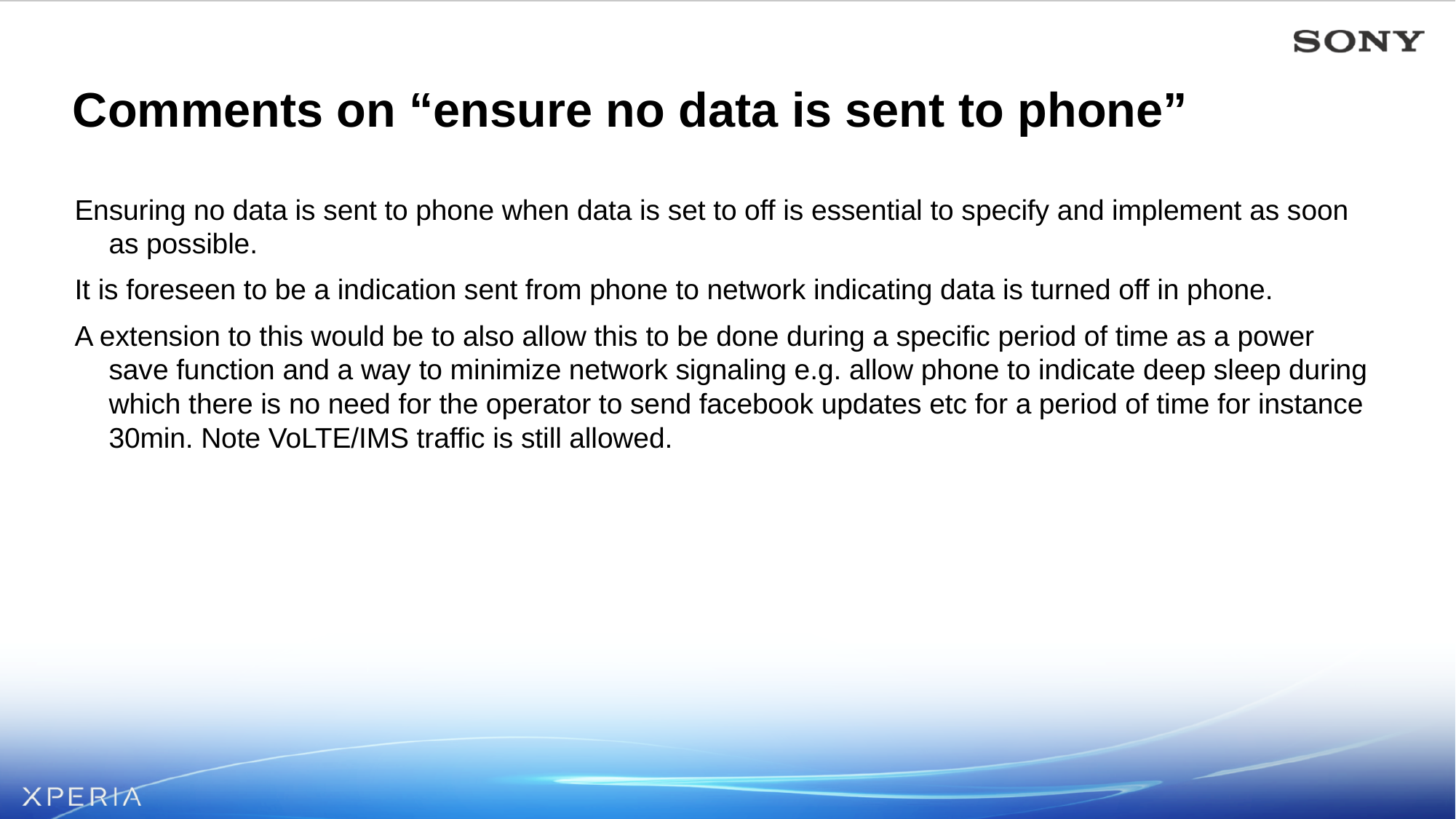

# Comments on “ensure no data is sent to phone”
Ensuring no data is sent to phone when data is set to off is essential to specify and implement as soon as possible.
It is foreseen to be a indication sent from phone to network indicating data is turned off in phone.
A extension to this would be to also allow this to be done during a specific period of time as a power save function and a way to minimize network signaling e.g. allow phone to indicate deep sleep during which there is no need for the operator to send facebook updates etc for a period of time for instance 30min. Note VoLTE/IMS traffic is still allowed.